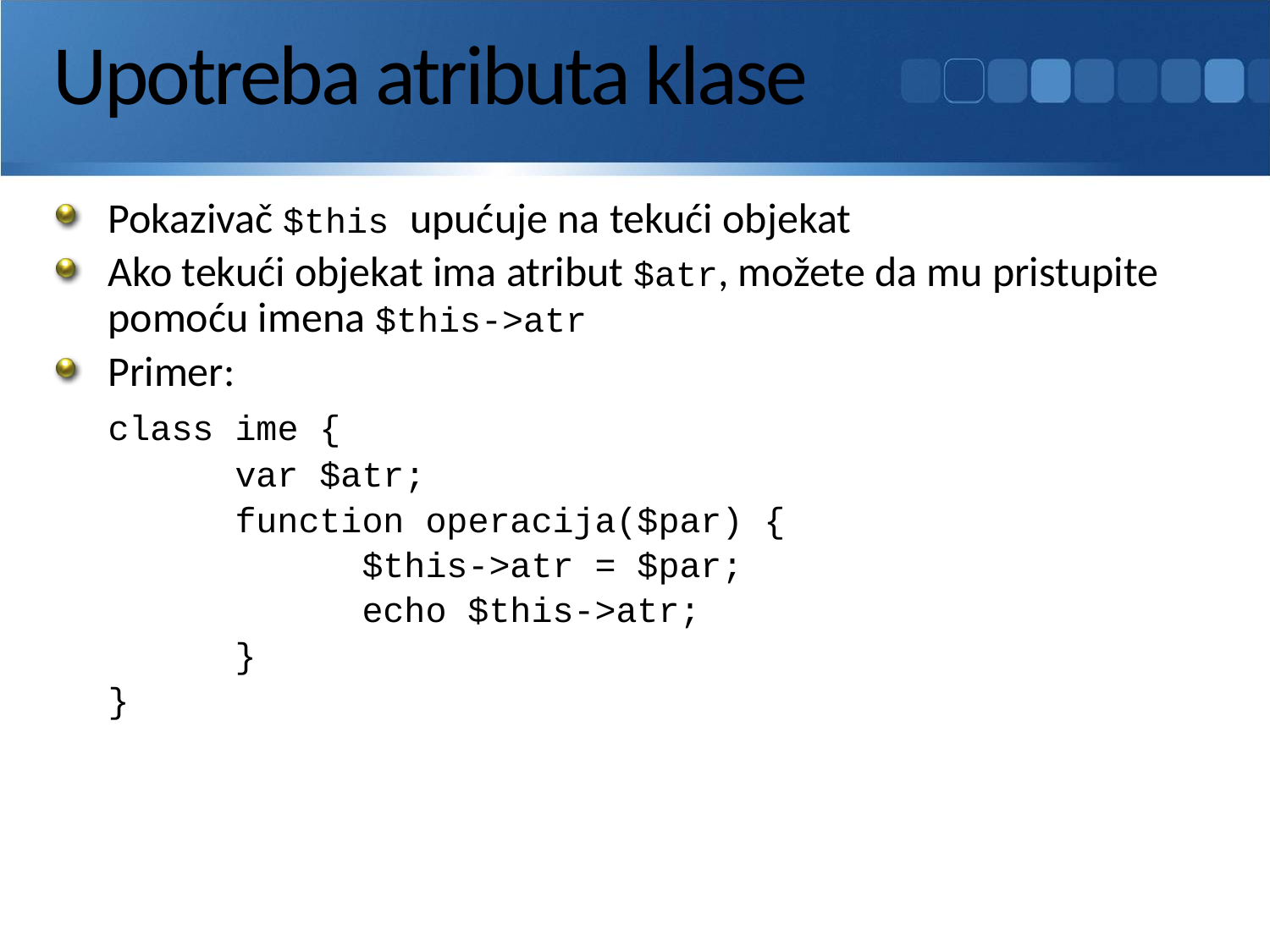

# Upotreba atributa klase
Pokazivač $this upućuje na tekući objekat
Ako tekući objekat ima atribut $atr, možete da mu pristupite pomoću imena $this->atr
Primer:
	class ime {
		var $atr;
		function operacija($par) {
			$this->atr = $par;
			echo $this->atr;
		}
	}
191